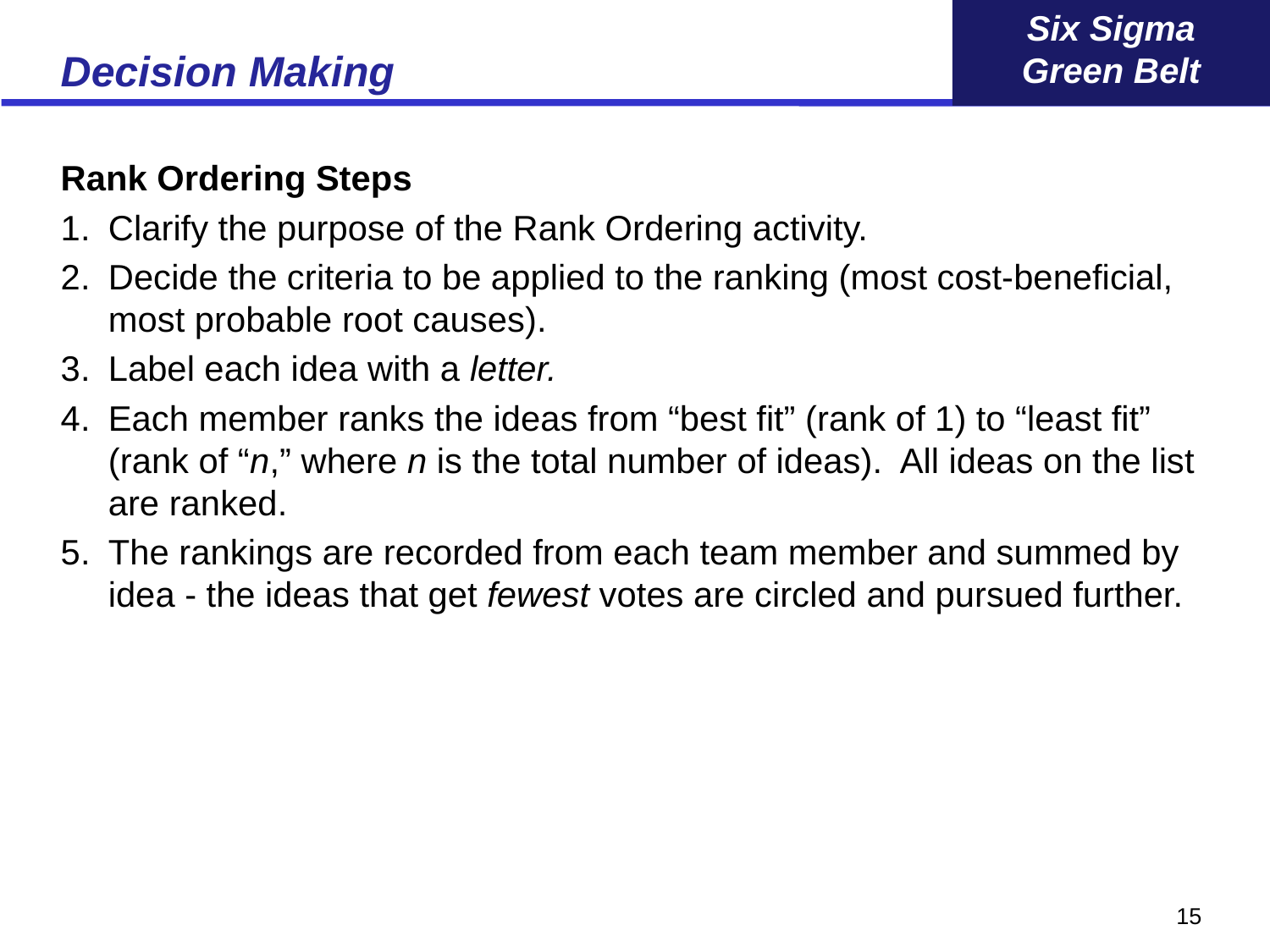

# Decision Making
Rank Ordering Steps
1.	Clarify the purpose of the Rank Ordering activity.
2.	Decide the criteria to be applied to the ranking (most cost-beneficial, most probable root causes).
3.	Label each idea with a letter.
4.	Each member ranks the ideas from “best fit” (rank of 1) to “least fit” (rank of “n,” where n is the total number of ideas).  All ideas on the list are ranked.
5.	The rankings are recorded from each team member and summed by idea - the ideas that get fewest votes are circled and pursued further.